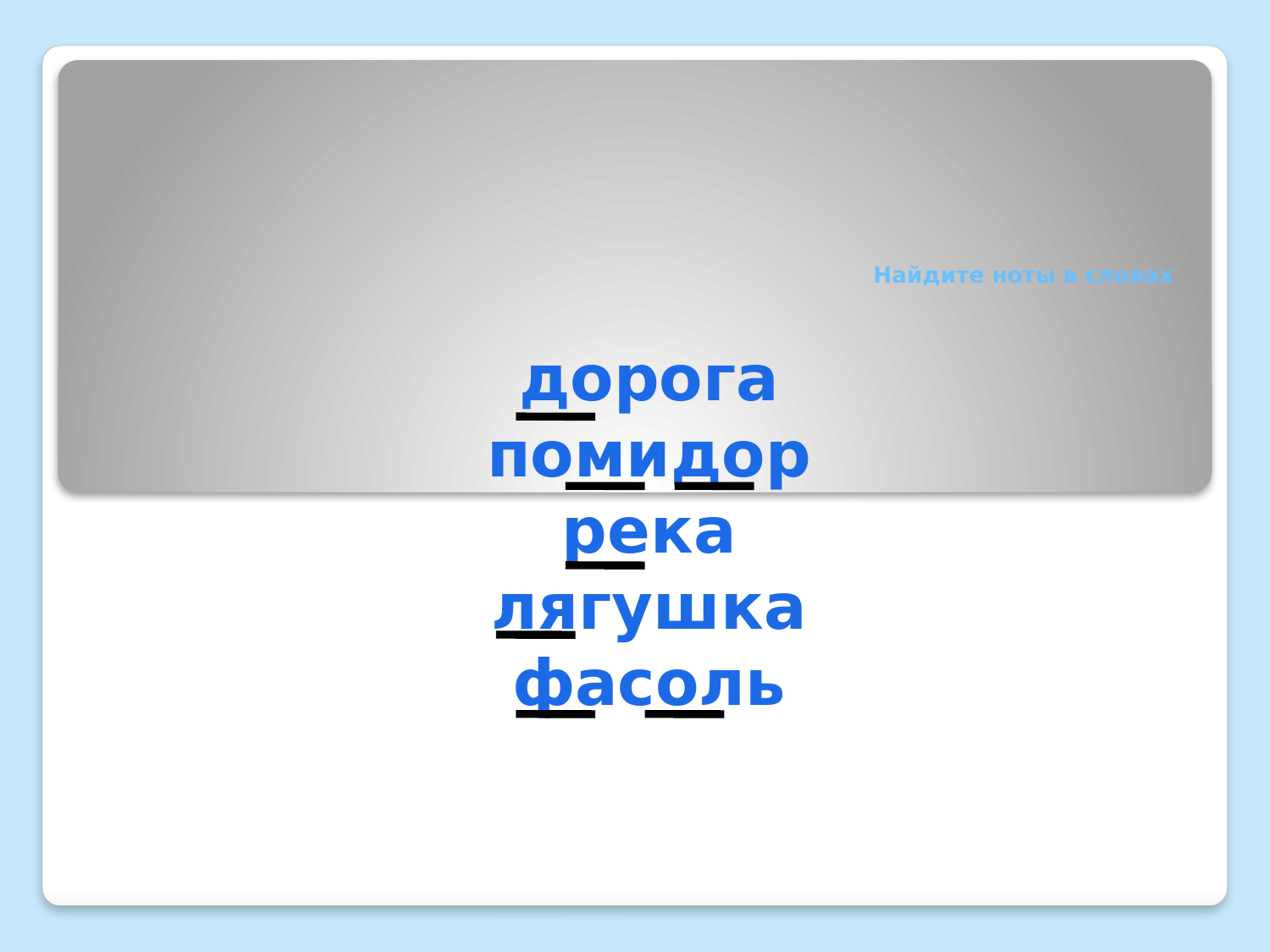

# Найдите ноты в словах
дорога
помидор
река
лягушка
фасоль